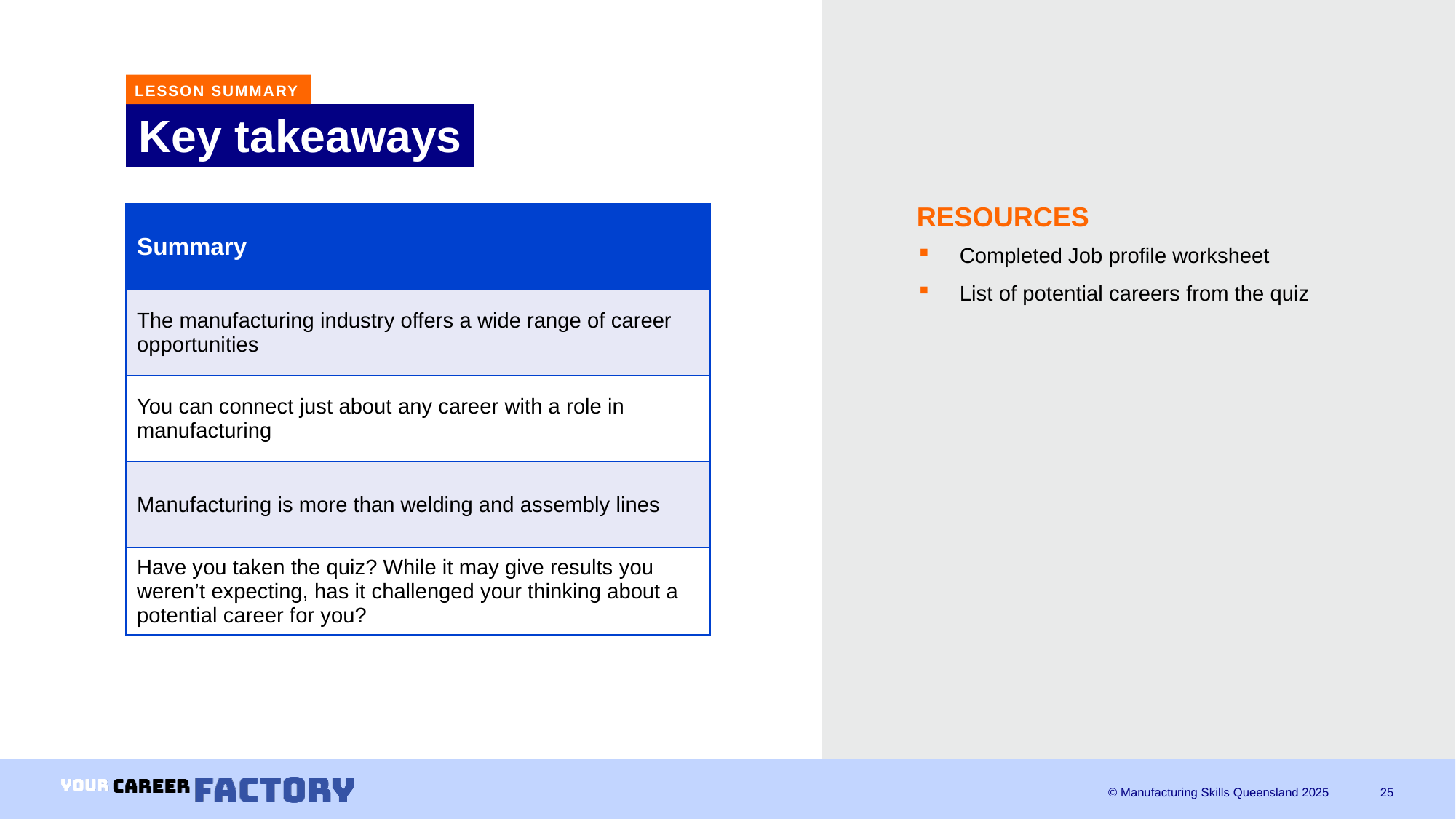

LESSON SUMMARY
# Key takeaways
RESOURCES
| Summary |
| --- |
| The manufacturing industry offers a wide range of career opportunities |
| You can connect just about any career with a role in manufacturing |
| Manufacturing is more than welding and assembly lines |
| Have you taken the quiz? While it may give results you weren’t expecting, has it challenged your thinking about a potential career for you? |
Completed Job profile worksheet
List of potential careers from the quiz